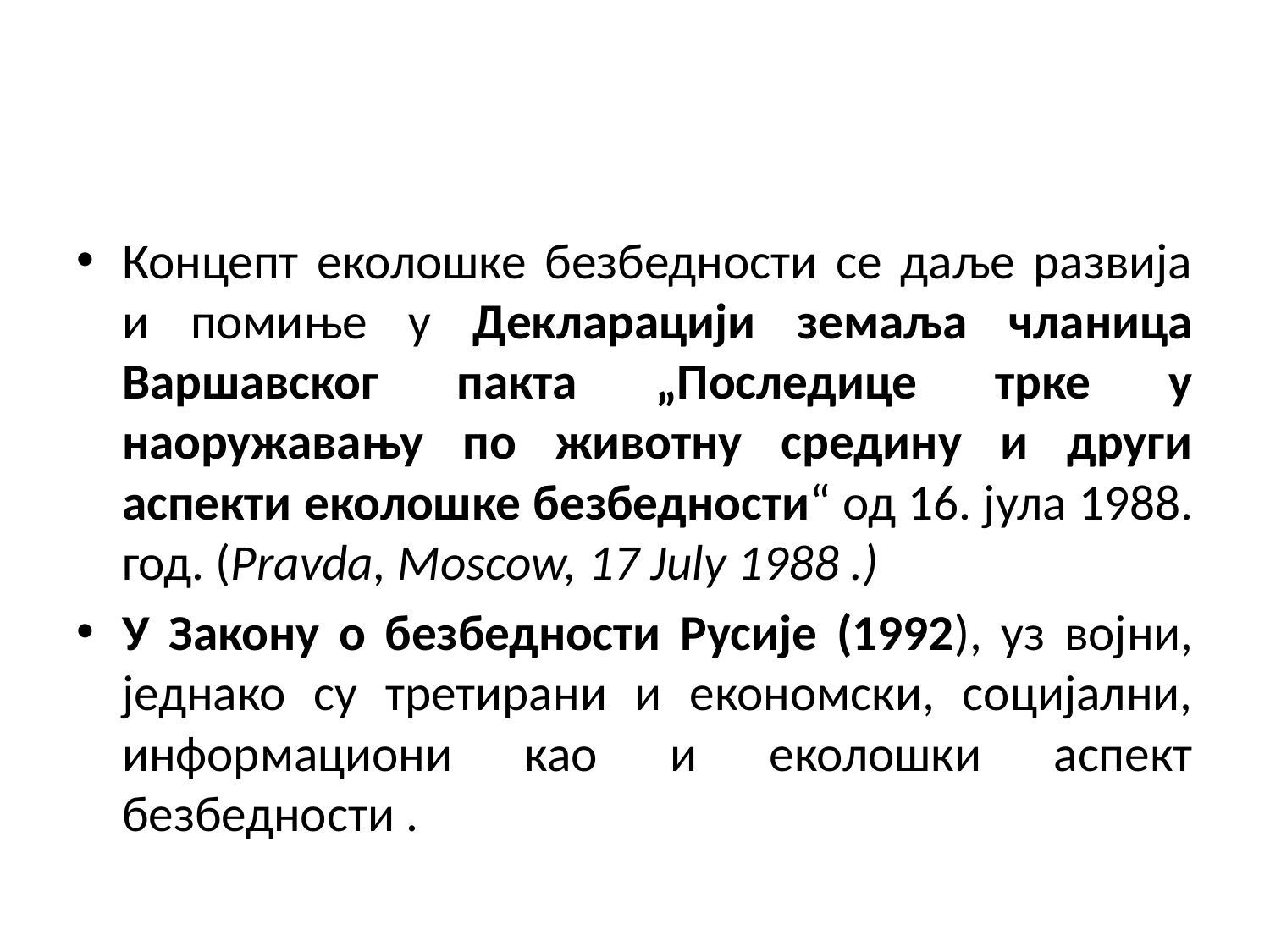

#
Концепт еколошке безбедности се даље развија и помиње у Декларацији земаља чланица Варшавског пакта „Последице трке у наоружавању по животну средину и други аспекти еколошке безбедности“ од 16. јула 1988. год. (Pravda, Moscow, 17 July 1988 .)
У Закону о безбедности Русије (1992), уз војни, једнако су третирани и економски, социјални, информациони као и еколошки аспект безбедности .